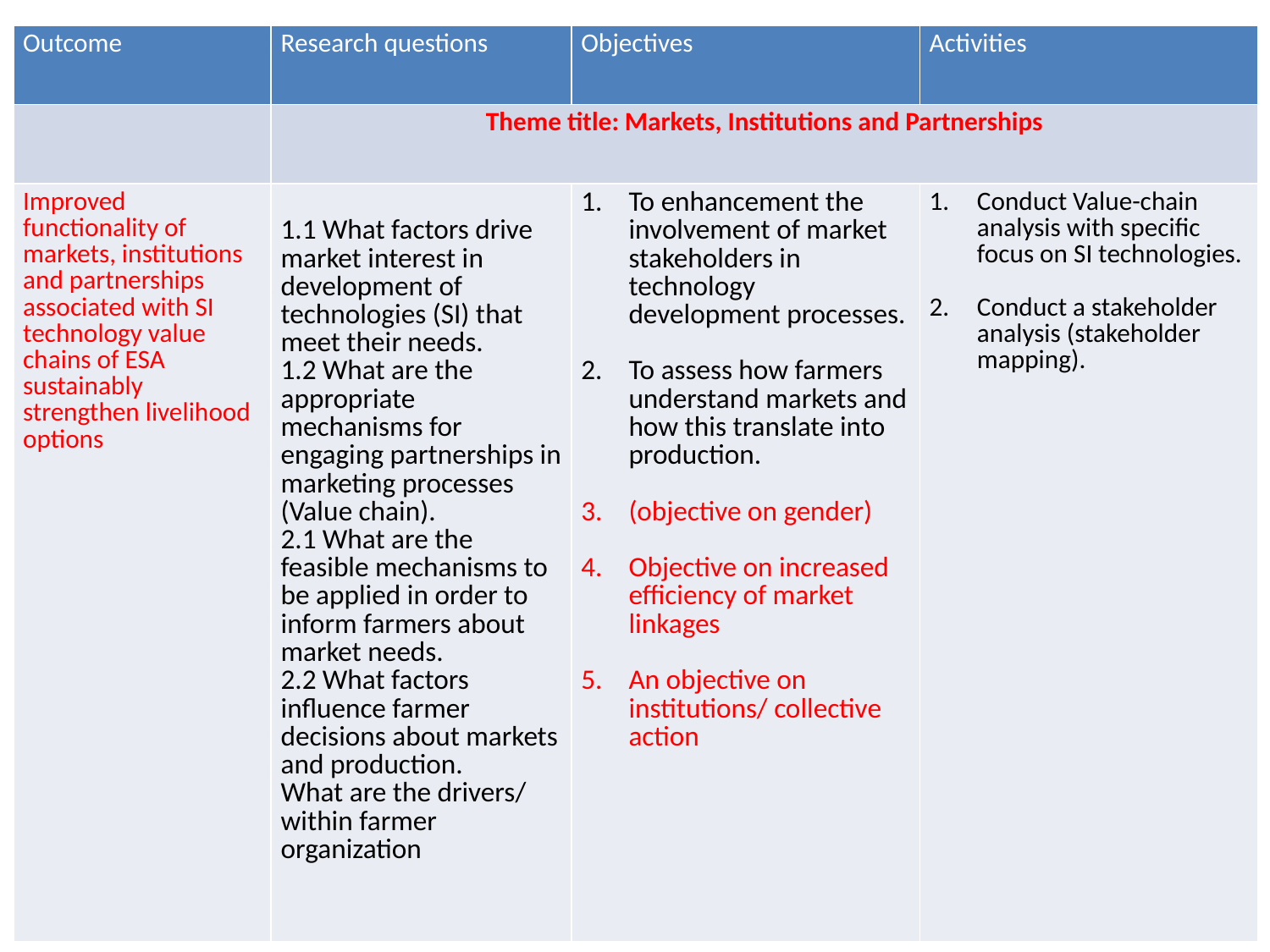

| Outcome | Research questions | Objectives | Activities |
| --- | --- | --- | --- |
|  | Theme title: Markets, Institutions and Partnerships |  |  |
| Improved functionality of markets, institutions and partnerships associated with SI technology value chains of ESA sustainably strengthen livelihood options | 1.1 What factors drive market interest in development of technologies (SI) that meet their needs. 1.2 What are the appropriate mechanisms for engaging partnerships in marketing processes (Value chain). 2.1 What are the feasible mechanisms to be applied in order to inform farmers about market needs. 2.2 What factors influence farmer decisions about markets and production. What are the drivers/ within farmer organization | To enhancement the involvement of market stakeholders in technology development processes. To assess how farmers understand markets and how this translate into production. (objective on gender) Objective on increased efficiency of market linkages An objective on institutions/ collective action | Conduct Value-chain analysis with specific focus on SI technologies. Conduct a stakeholder analysis (stakeholder mapping). |